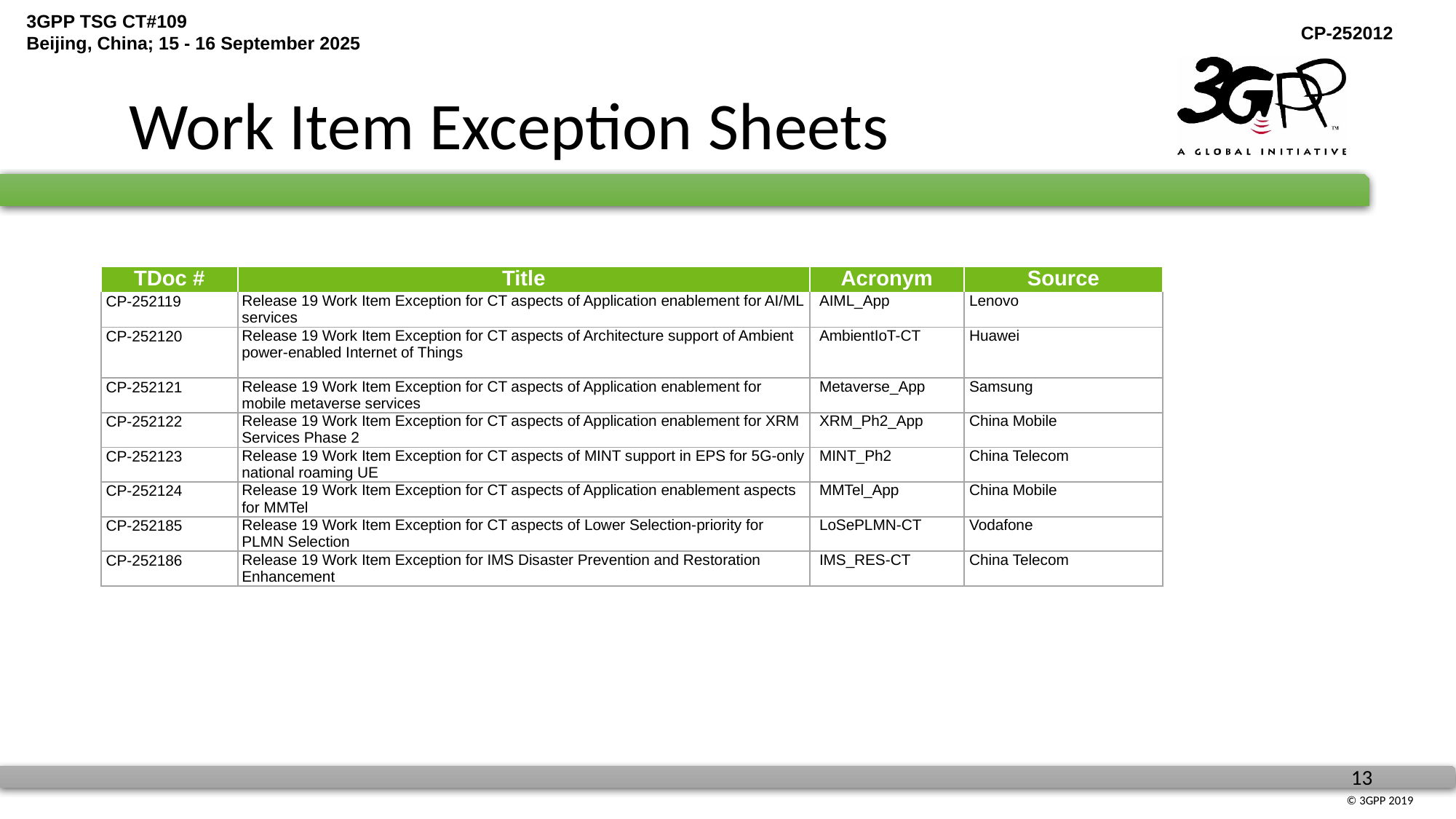

# Work Item Exception Sheets
| TDoc # | Title | Acronym | Source |
| --- | --- | --- | --- |
| CP-252119 | Release 19 Work Item Exception for CT aspects of Application enablement for AI/ML services | AIML\_App | Lenovo |
| CP-252120 | Release 19 Work Item Exception for CT aspects of Architecture support of Ambient power-enabled Internet of Things | AmbientIoT-CT | Huawei |
| CP-252121 | Release 19 Work Item Exception for CT aspects of Application enablement for mobile metaverse services | Metaverse\_App | Samsung |
| CP-252122 | Release 19 Work Item Exception for CT aspects of Application enablement for XRM Services Phase 2 | XRM\_Ph2\_App | China Mobile |
| CP-252123 | Release 19 Work Item Exception for CT aspects of MINT support in EPS for 5G-only national roaming UE | MINT\_Ph2 | China Telecom |
| CP-252124 | Release 19 Work Item Exception for CT aspects of Application enablement aspects for MMTel | MMTel\_App | China Mobile |
| CP-252185 | Release 19 Work Item Exception for CT aspects of Lower Selection-priority for PLMN Selection | LoSePLMN-CT | Vodafone |
| CP-252186 | Release 19 Work Item Exception for IMS Disaster Prevention and Restoration Enhancement | IMS\_RES-CT | China Telecom |